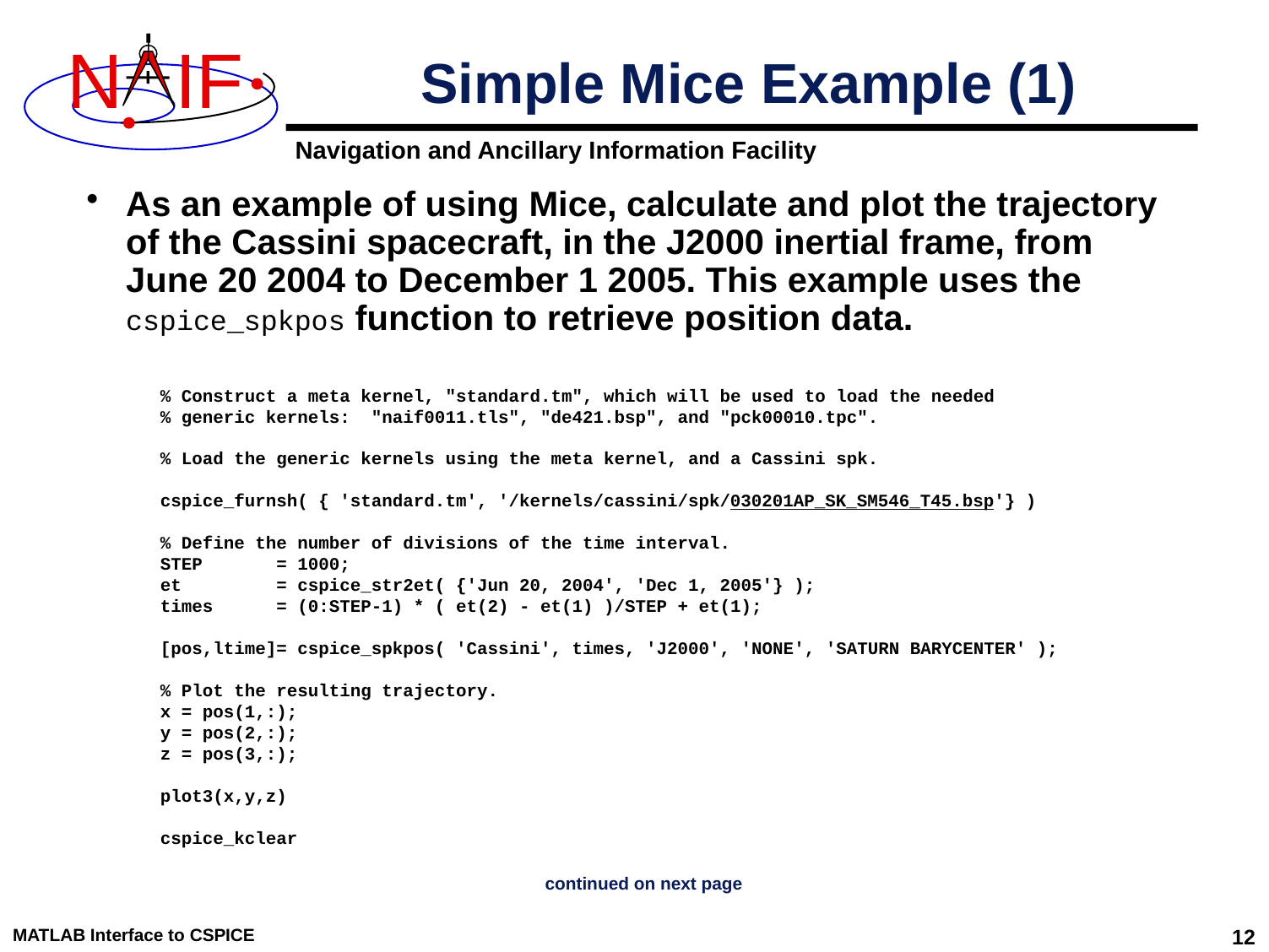

Simple Mice Example (1)
As an example of using Mice, calculate and plot the trajectory of the Cassini spacecraft, in the J2000 inertial frame, from June 20 2004 to December 1 2005. This example uses the cspice_spkpos function to retrieve position data.
% Construct a meta kernel, "standard.tm", which will be used to load the needed
% generic kernels:  "naif0011.tls", "de421.bsp", and "pck00010.tpc".

% Load the generic kernels using the meta kernel, and a Cassini spk.

cspice_furnsh( { 'standard.tm', '/kernels/cassini/spk/030201AP_SK_SM546_T45.bsp'} )

% Define the number of divisions of the time interval.
STEP       = 1000;
et         = cspice_str2et( {'Jun 20, 2004', 'Dec 1, 2005'} );
times      = (0:STEP-1) * ( et(2) - et(1) )/STEP + et(1);

[pos,ltime]= cspice_spkpos( 'Cassini', times, 'J2000', 'NONE', 'SATURN BARYCENTER' );

% Plot the resulting trajectory.
x = pos(1,:);
y = pos(2,:);
z = pos(3,:);

plot3(x,y,z)

cspice_kclear
continued on next page
MATLAB Interface to CSPICE
12